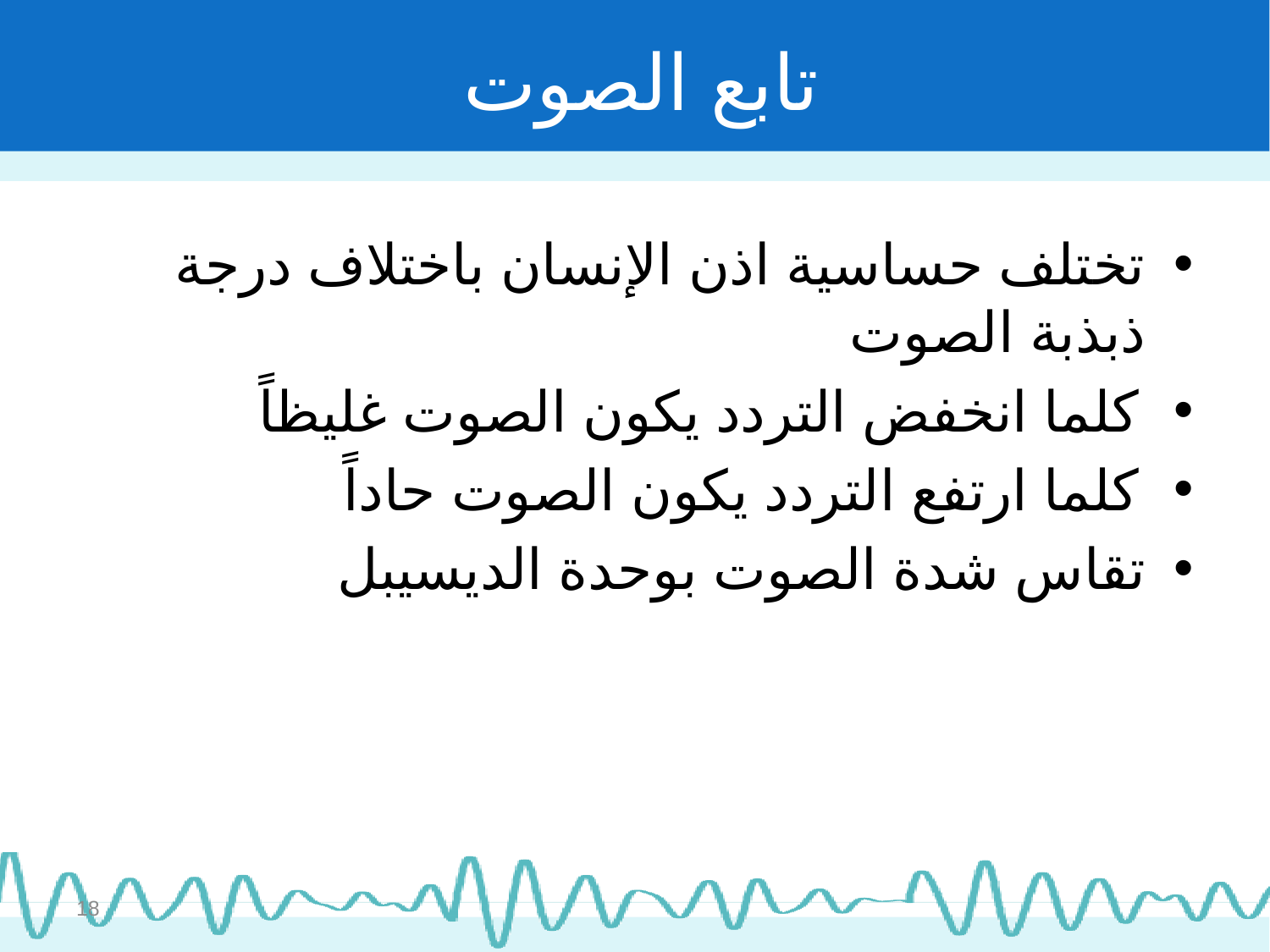

# تابع الصوت
تختلف حساسية اذن الإنسان باختلاف درجة ذبذبة الصوت
كلما انخفض التردد يكون الصوت غليظاً
كلما ارتفع التردد يكون الصوت حاداً
تقاس شدة الصوت بوحدة الديسيبل
18